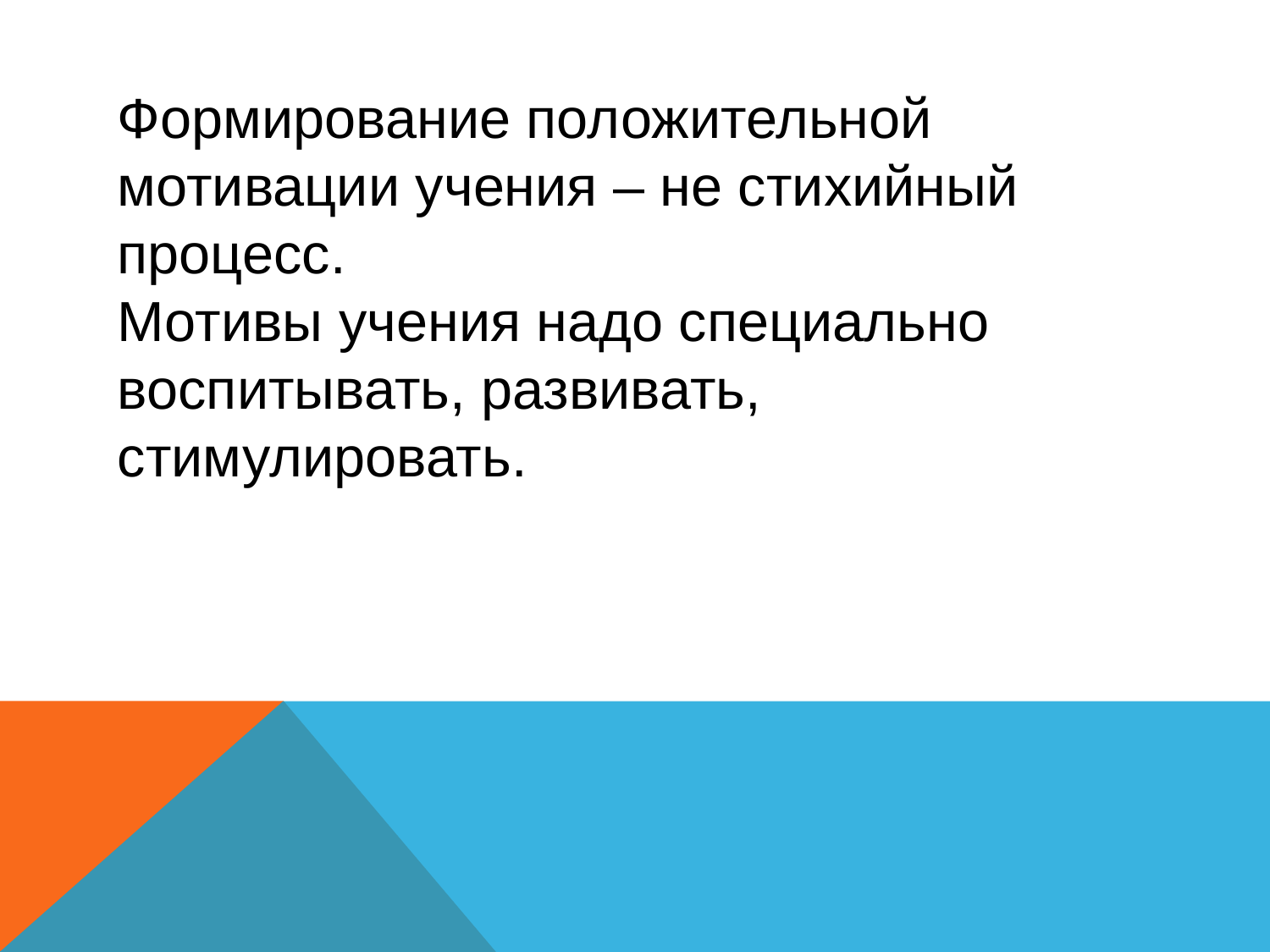

Формирование положительной мотивации учения – не стихийный процесс.
Мотивы учения надо специально воспитывать, развивать, стимулировать.